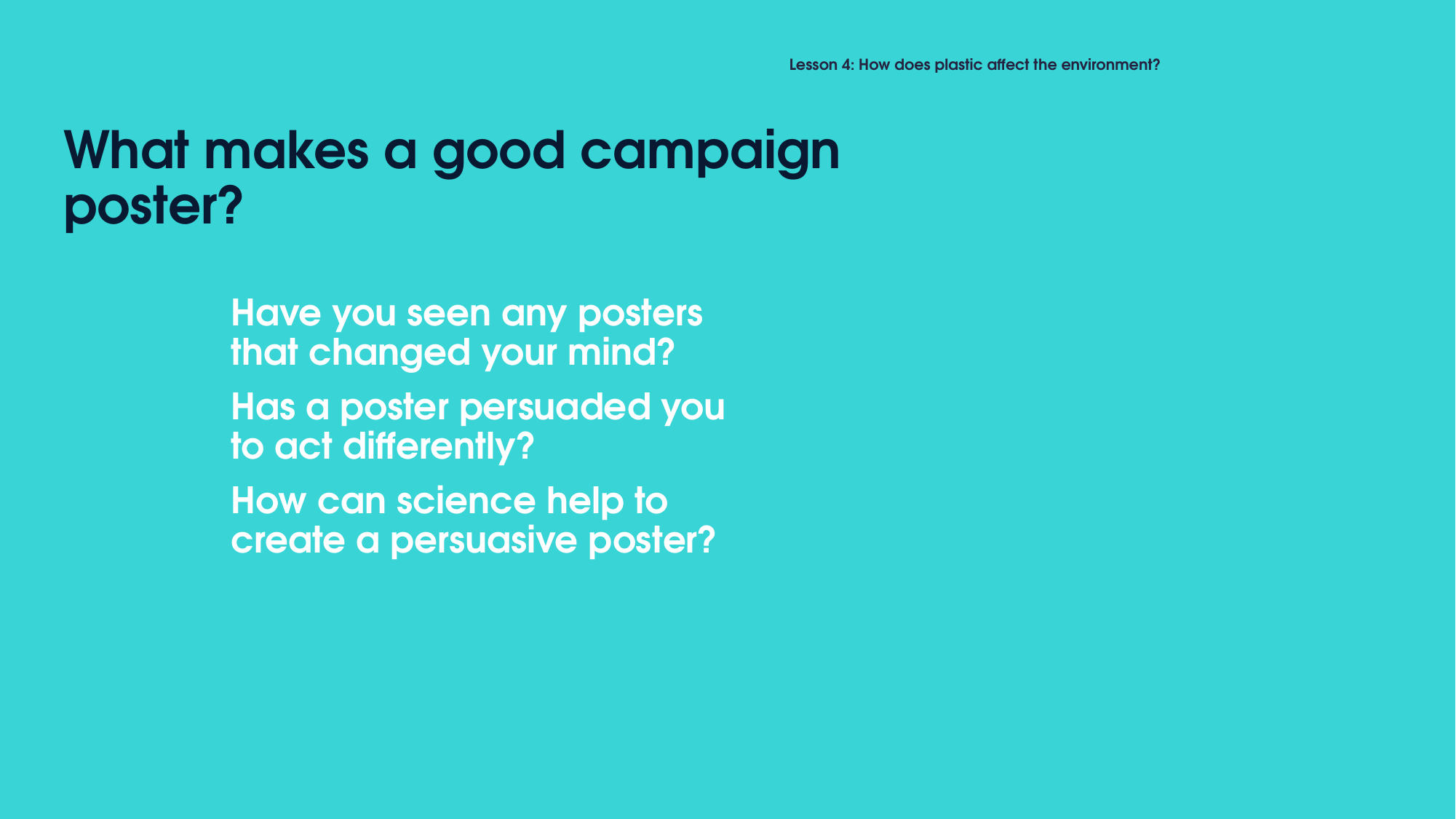

# Lesson 4: How does plastic affect the environment?
What makes a good campaign poster?
Have you seen any posters that changed your mind?
Has a poster persuaded you to act differently?
How can science help to create a persuasive poster?